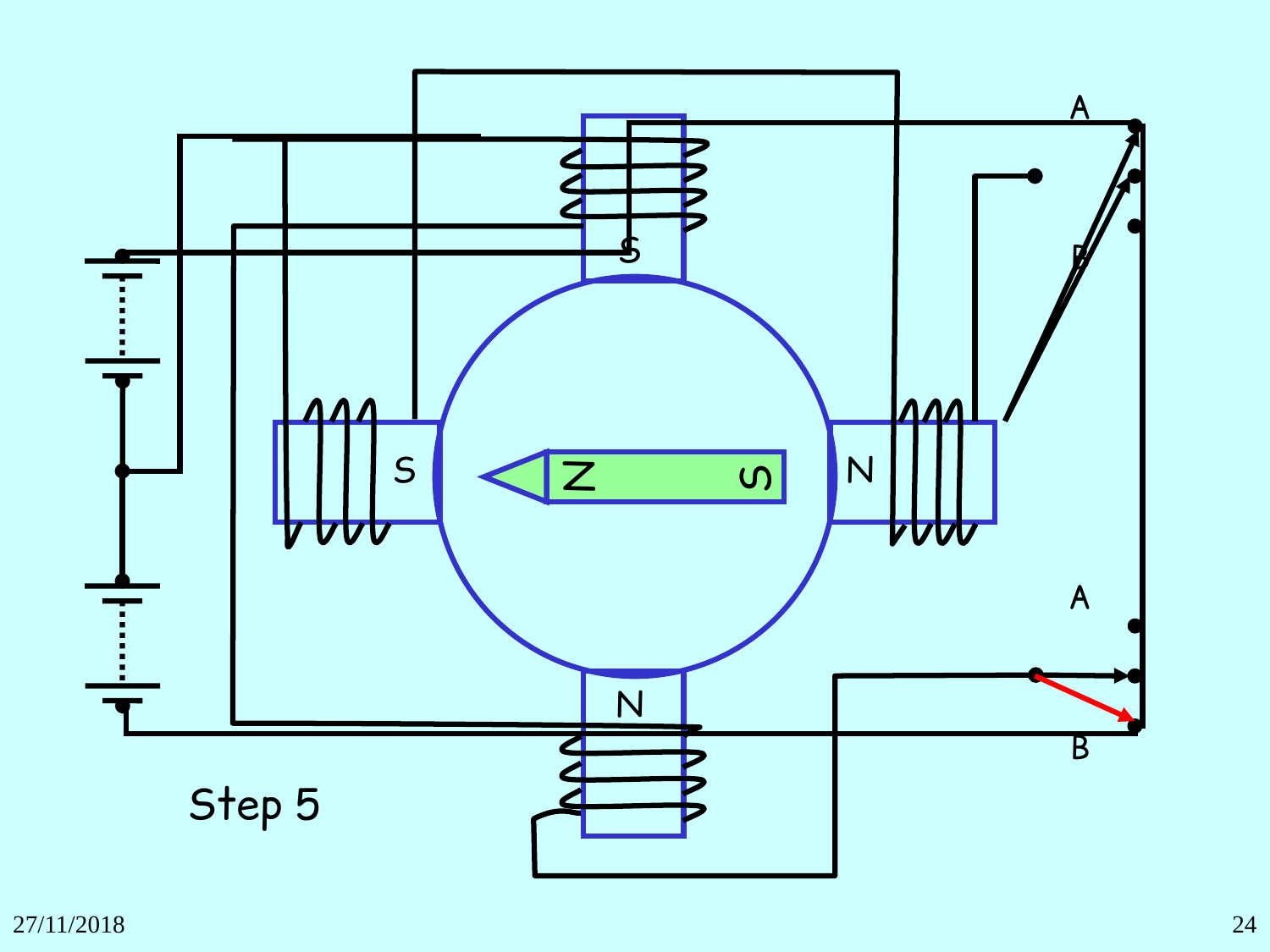

A

S

B

N
S

S
N

A

N
B

Step 5

27/11/2018
24